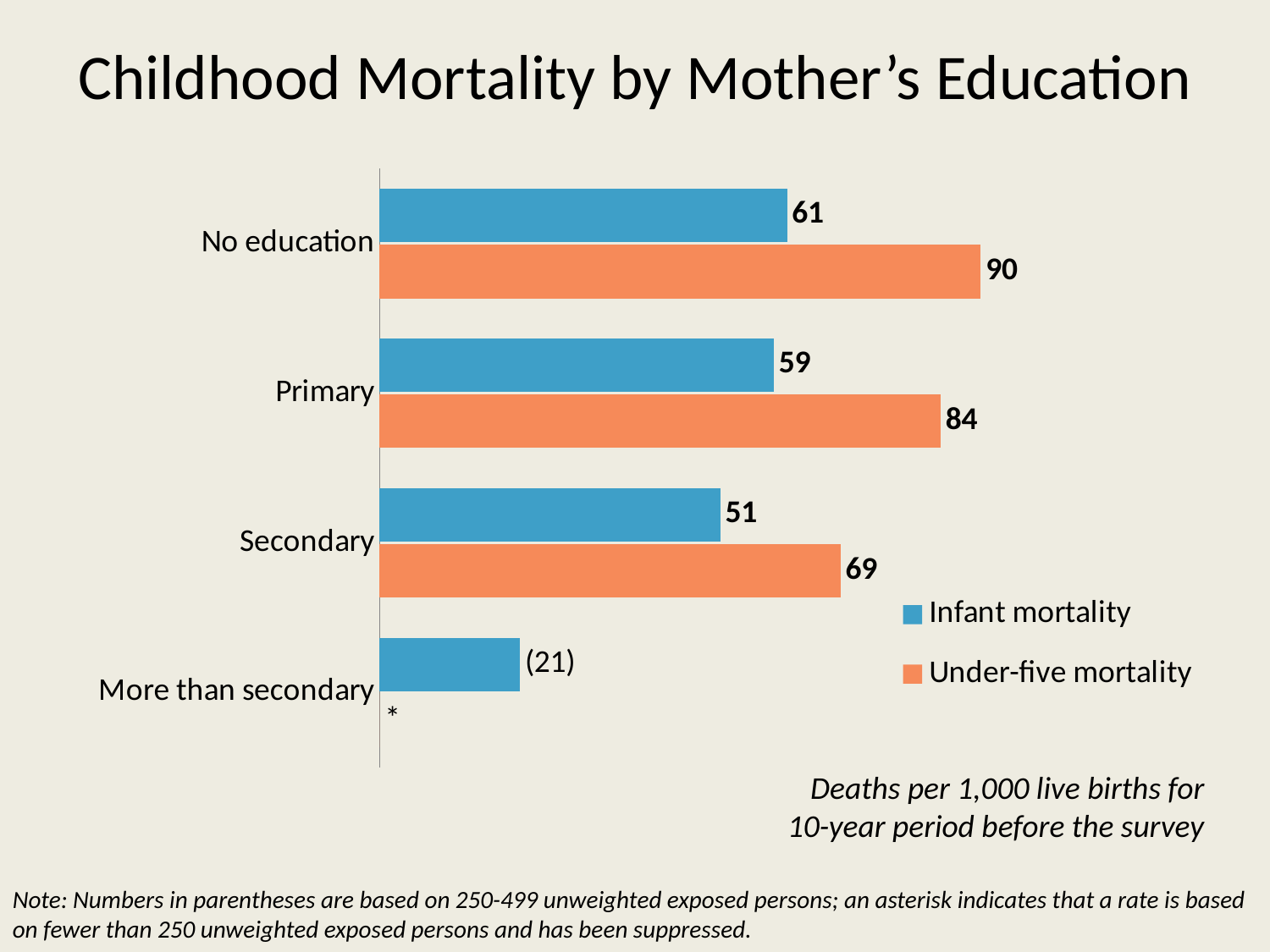

# Childhood Mortality by Mother’s Education

### Chart

| Category | Under-five mortality | Infant mortality |
|---|---|---|
| More than secondary | 0.0 | 21.0 |
| Secondary | 69.0 | 51.0 |
| Primary | 84.0 | 59.0 |
| No education | 90.0 | 61.0 |
Deaths per 1,000 live births for 10-year period before the survey
Note: Numbers in parentheses are based on 250-499 unweighted exposed persons; an asterisk indicates that a rate is based on fewer than 250 unweighted exposed persons and has been suppressed.